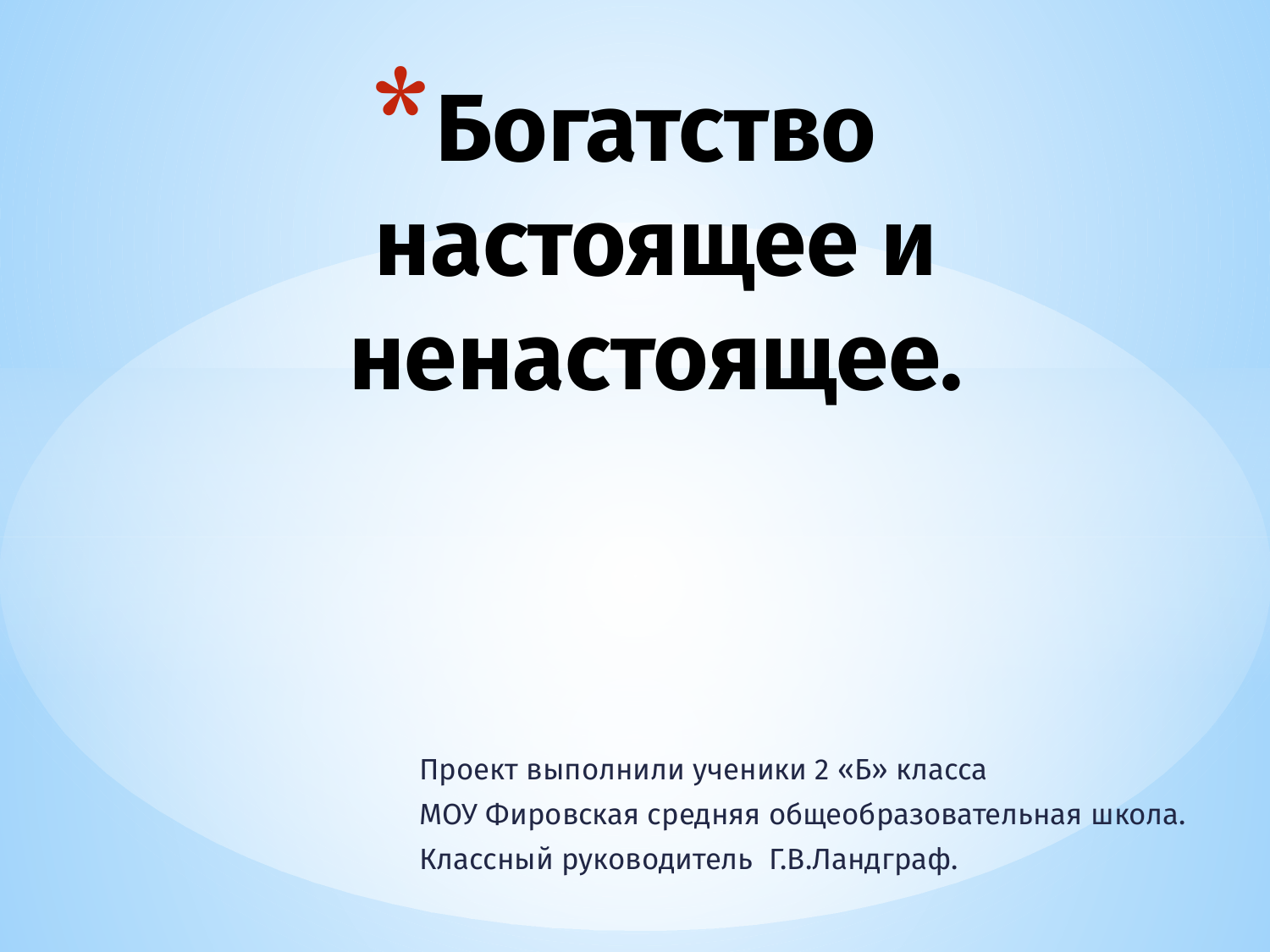

# Богатство настоящее и ненастоящее.
Проект выполнили ученики 2 «Б» класса
МОУ Фировская средняя общеобразовательная школа.
Классный руководитель  Г.В.Ландграф.